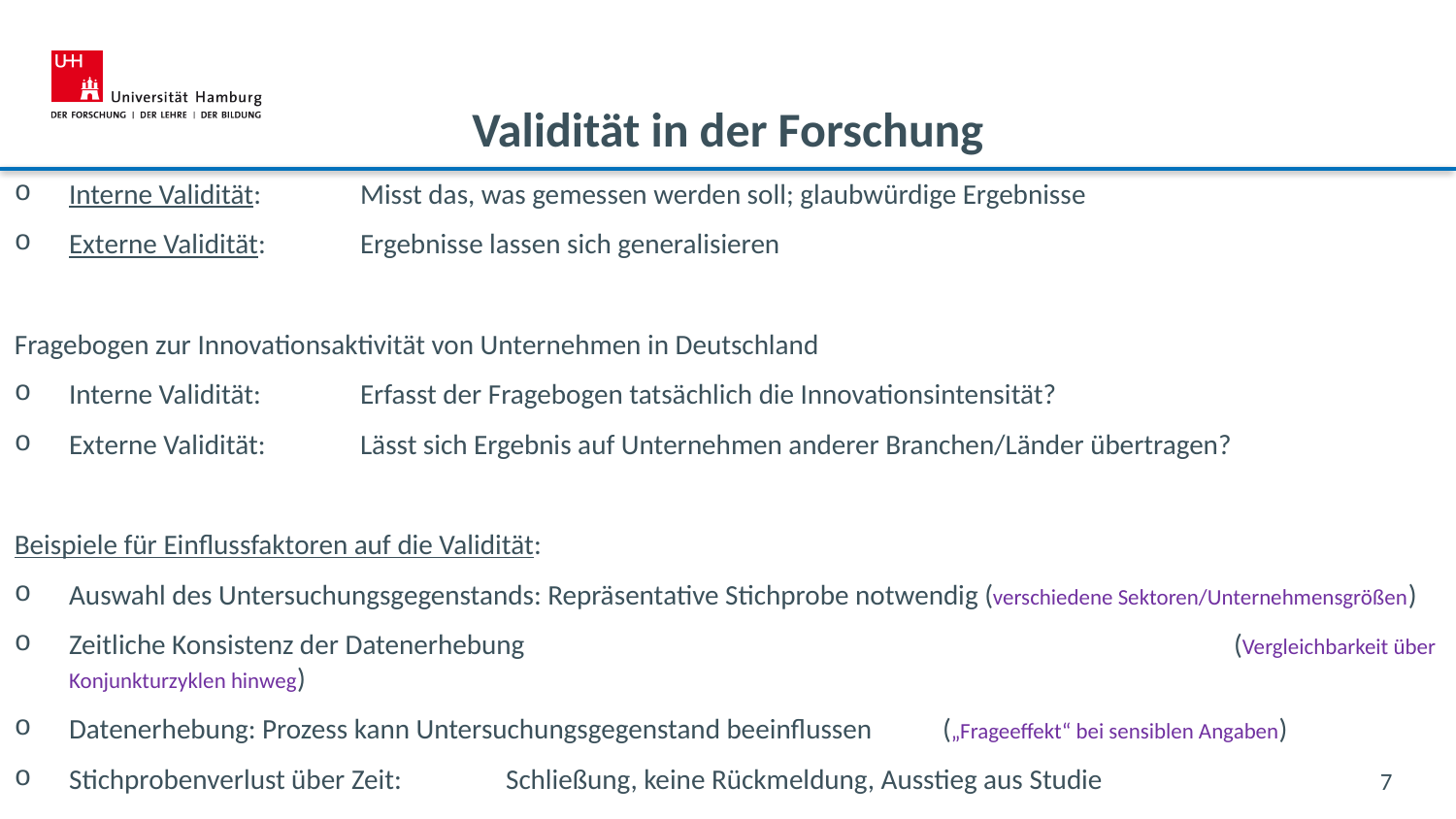

# Validität in der Forschung
Interne Validität: 	Misst das, was gemessen werden soll; glaubwürdige Ergebnisse
Externe Validität: 	Ergebnisse lassen sich generalisieren

Fragebogen zur Innovationsaktivität von Unternehmen in Deutschland
Interne Validität: 	Erfasst der Fragebogen tatsächlich die Innovationsintensität?
Externe Validität: 	Lässt sich Ergebnis auf Unternehmen anderer Branchen/Länder übertragen?

Beispiele für Einflussfaktoren auf die Validität:
Auswahl des Untersuchungsgegenstands: Repräsentative Stichprobe notwendig (verschiedene Sektoren/Unternehmensgrößen)
Zeitliche Konsistenz der Datenerhebung					(Vergleichbarkeit über Konjunkturzyklen hinweg)
Datenerhebung: Prozess kann Untersuchungsgegenstand beeinflussen	(„Frageeffekt“ bei sensiblen Angaben)
Stichprobenverlust über Zeit: 	Schließung, keine Rückmeldung, Ausstieg aus Studie
7